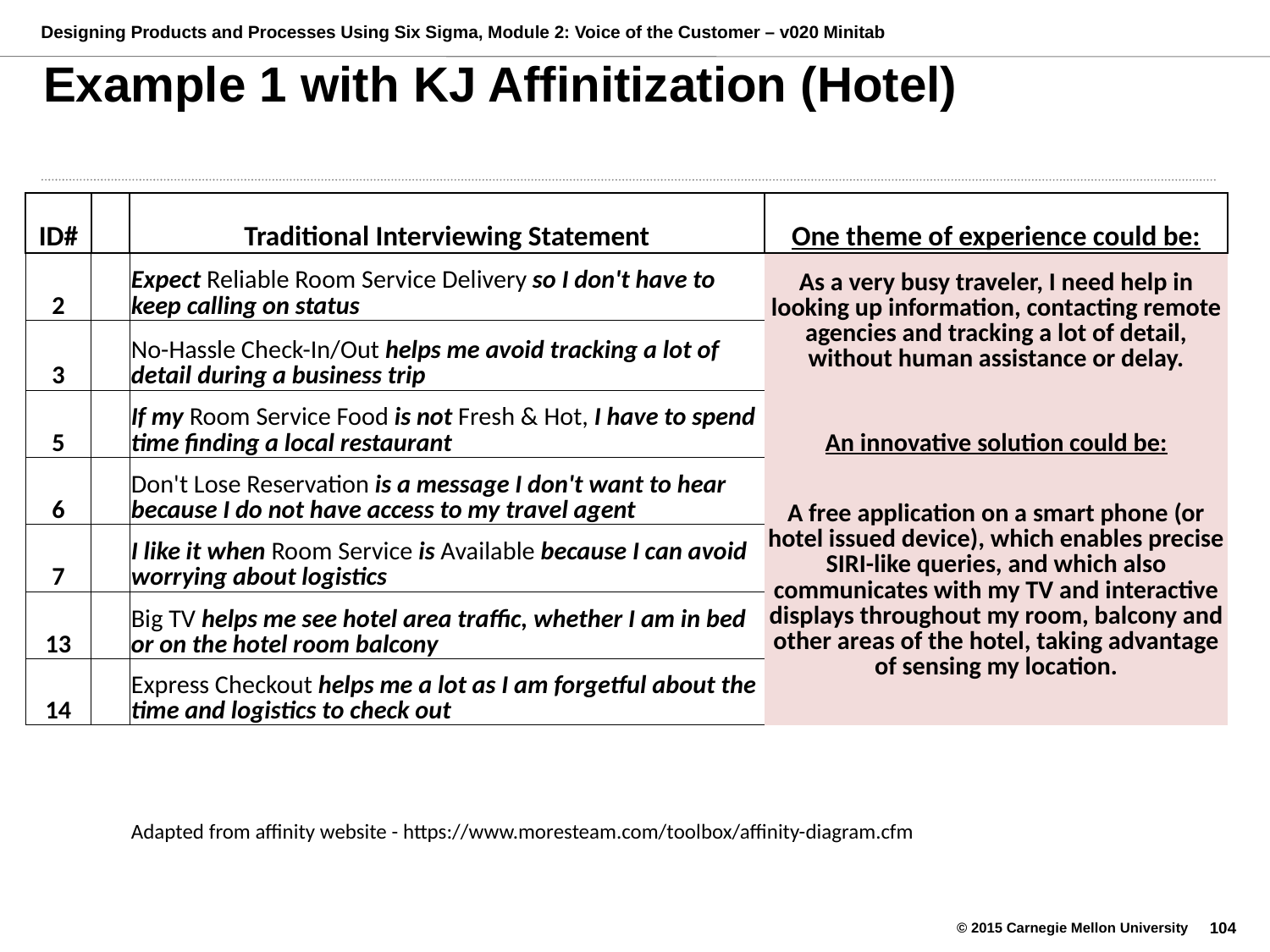

Example 1 with KJ Affinitization (Hotel)
| ID# |  | Traditional Interviewing Statement | One theme of experience could be: |
| --- | --- | --- | --- |
| 2 |  | Expect Reliable Room Service Delivery so I don't have to keep calling on status | As a very busy traveler, I need help in looking up information, contacting remote agencies and tracking a lot of detail, without human assistance or delay. |
| 3 |  | No-Hassle Check-In/Out helps me avoid tracking a lot of detail during a business trip |  |
| 5 |  | If my Room Service Food is not Fresh & Hot, I have to spend time finding a local restaurant | An innovative solution could be: |
| 6 |  | Don't Lose Reservation is a message I don't want to hear because I do not have access to my travel agent | A free application on a smart phone (or hotel issued device), which enables precise SIRI-like queries, and which also communicates with my TV and interactive displays throughout my room, balcony and other areas of the hotel, taking advantage of sensing my location. |
| 7 |  | I like it when Room Service is Available because I can avoid worrying about logistics |  |
| 13 |  | Big TV helps me see hotel area traffic, whether I am in bed or on the hotel room balcony |  |
| 14 |  | Express Checkout helps me a lot as I am forgetful about the time and logistics to check out |  |
|  |  |  |  |
|  |  | Adapted from affinity website - https://www.moresteam.com/toolbox/affinity-diagram.cfm |  |